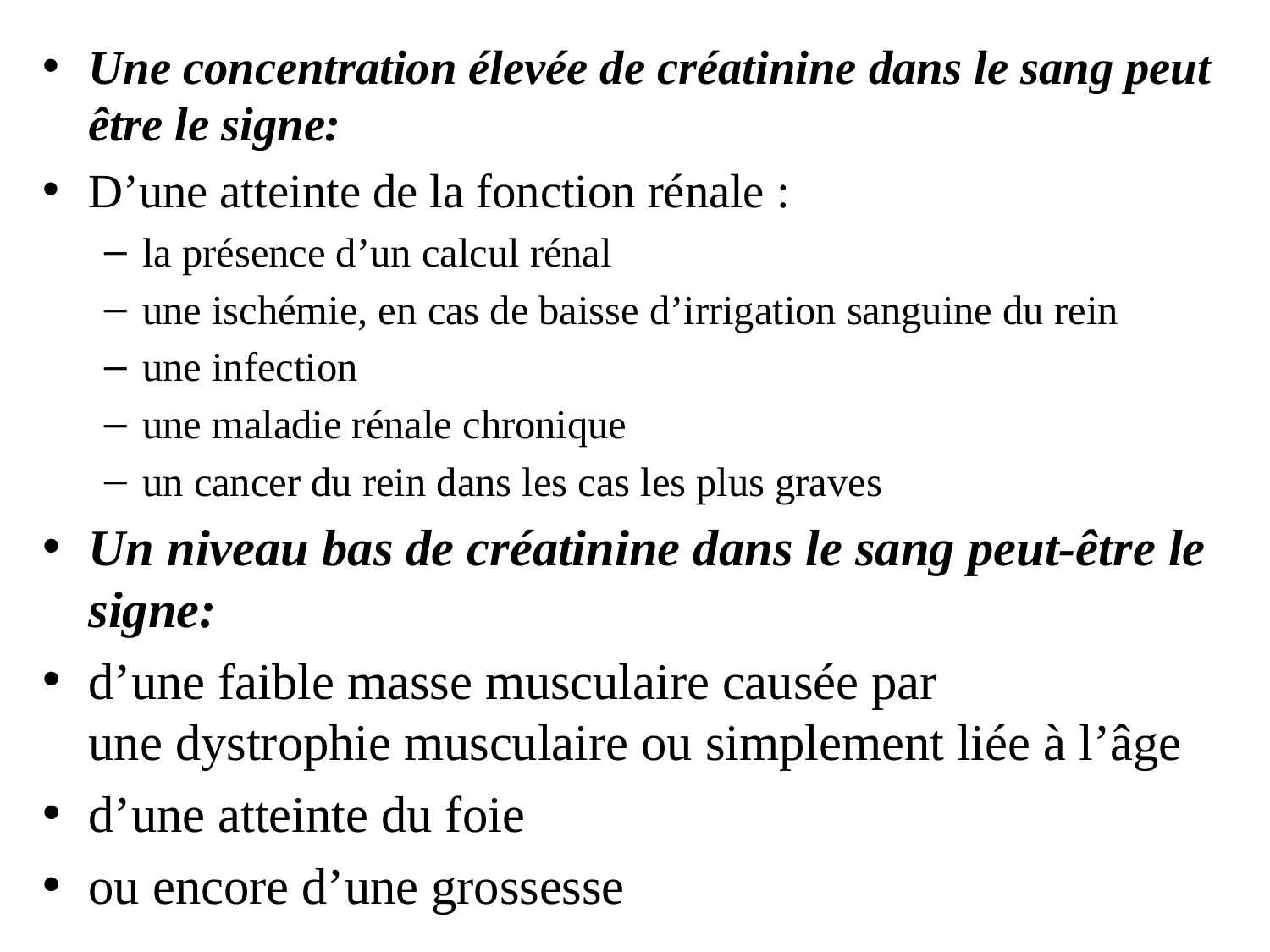

Une concentration élevée de créatinine dans le sang peut être le signe:
D’une atteinte de la fonction rénale :
la présence d’un calcul rénal
une ischémie, en cas de baisse d’irrigation sanguine du rein
une infection
une maladie rénale chronique
un cancer du rein dans les cas les plus graves
Un niveau bas de créatinine dans le sang peut-être le signe:
d’une faible masse musculaire causée par une dystrophie musculaire ou simplement liée à l’âge
d’une atteinte du foie
ou encore d’une grossesse